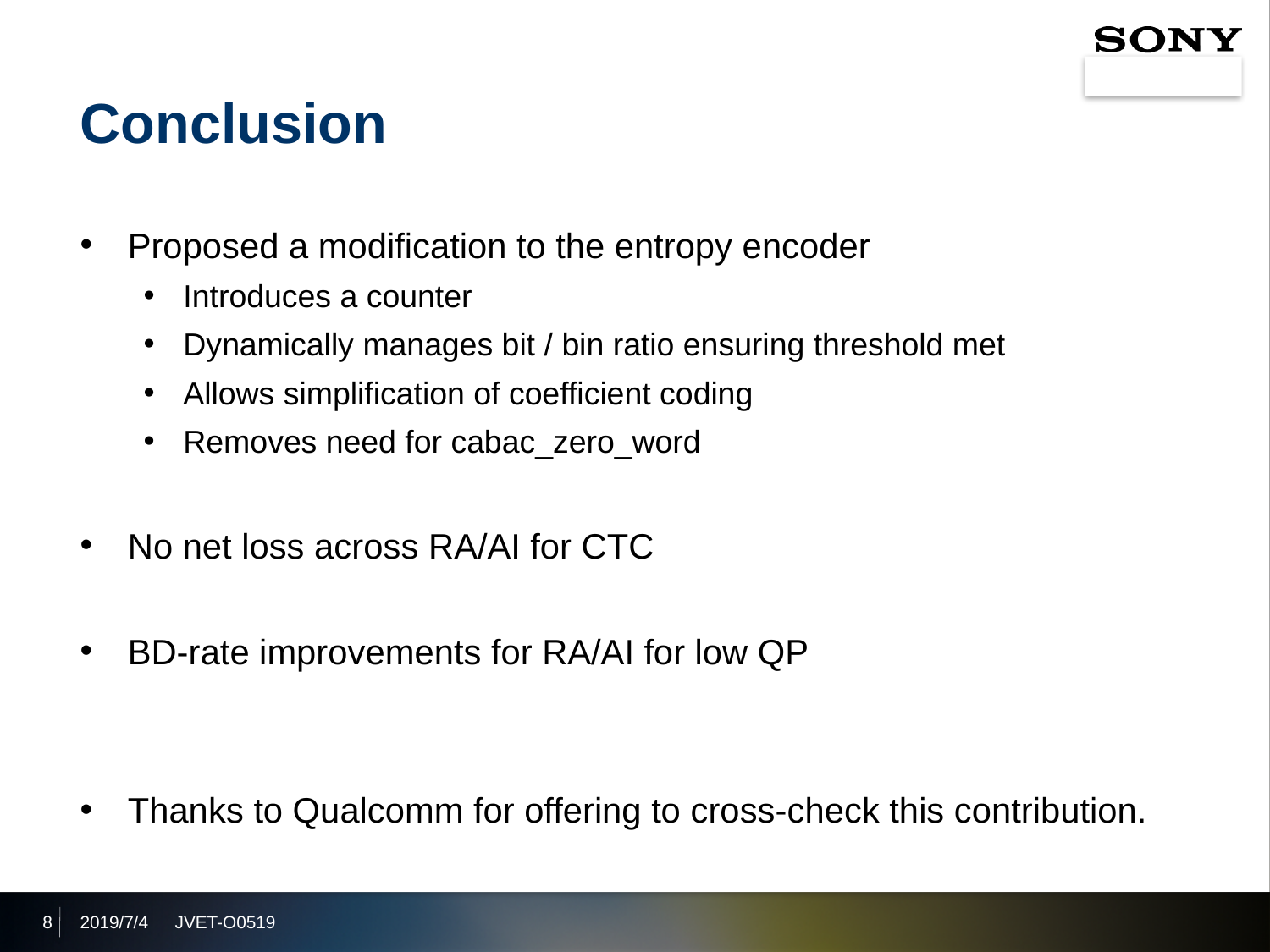

# Conclusion

Proposed a modification to the entropy encoder
Introduces a counter
Dynamically manages bit / bin ratio ensuring threshold met
Allows simplification of coefficient coding
Removes need for cabac_zero_word

No net loss across RA/AI for CTC

BD-rate improvements for RA/AI for low QP

Thanks to Qualcomm for offering to cross-check this contribution.
8
2019/7/4
JVET-O0519